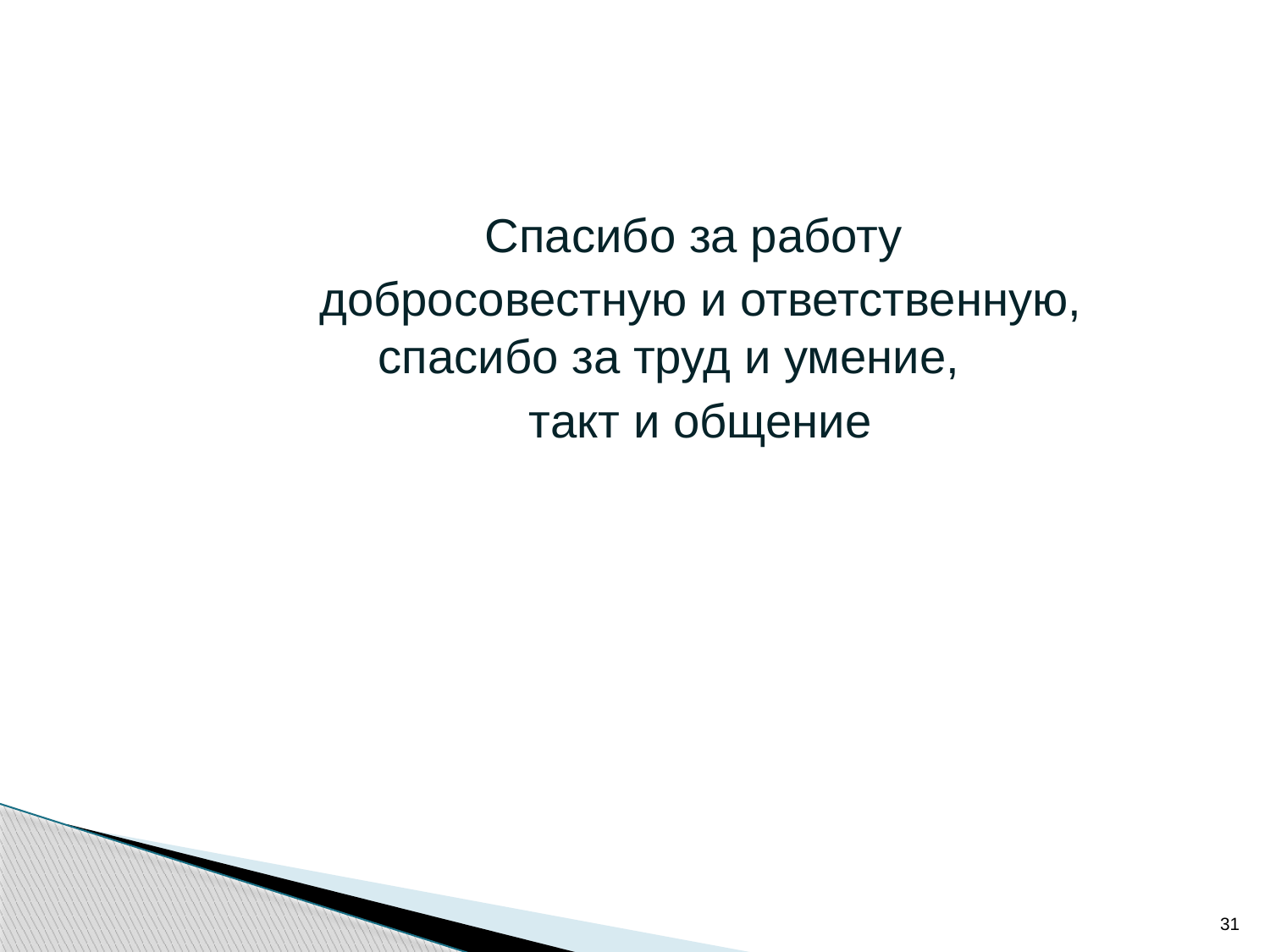

Спасибо за работу
добросовестную и ответственную, спасибо за труд и умение,
такт и общение
31